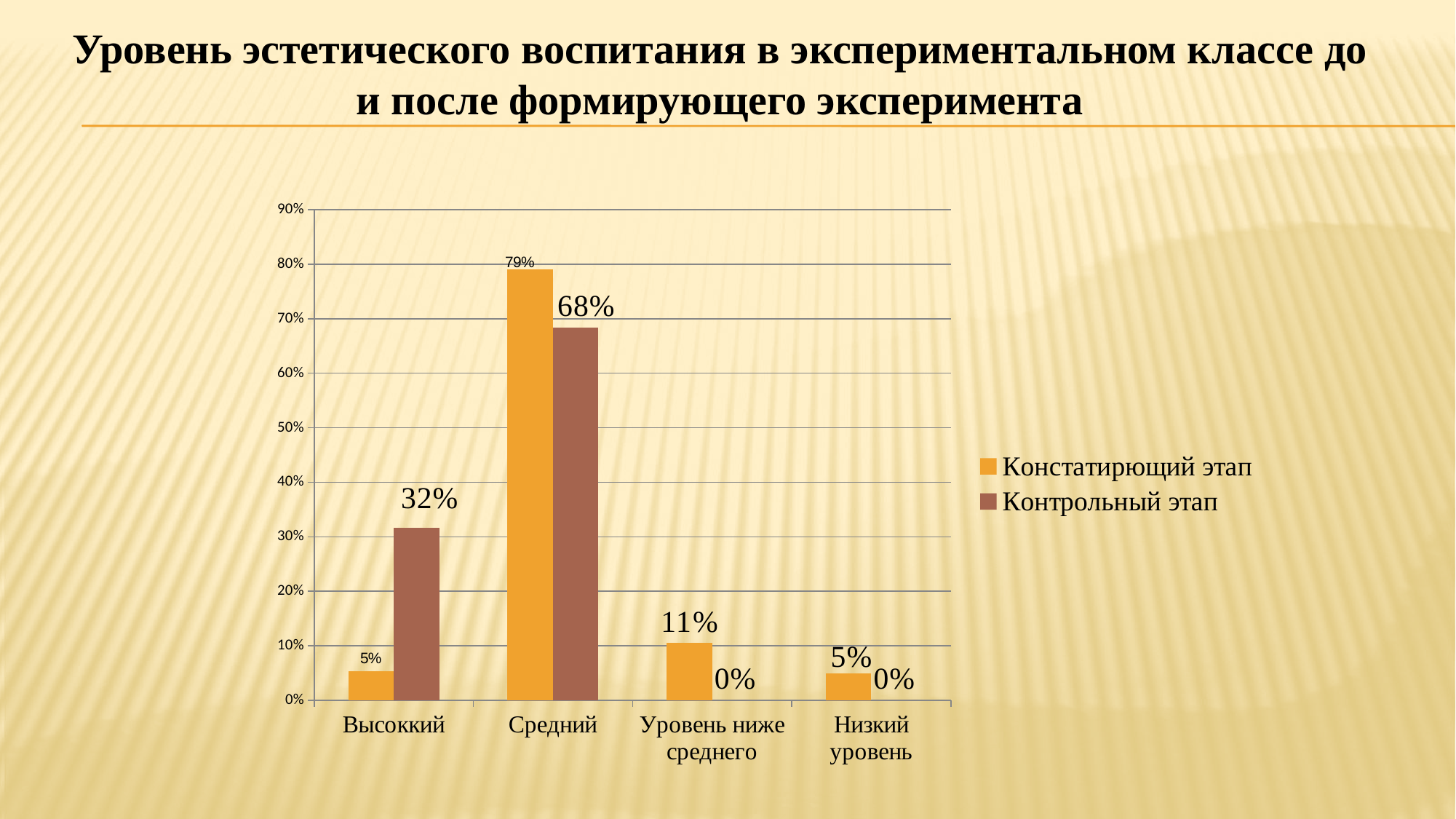

Уровень эстетического воспитания в экспериментальном классе до и после формирующего эксперимента

### Chart

| Category | Констатирющий этап | Контрольный этап |
|---|---|---|
| Высоккий | 0.05300000000000001 | 0.31600000000000017 |
| Средний | 0.79 | 0.684 |
| Уровень ниже среднего | 0.10500000000000002 | 0.0 |
| Низкий уровень | 0.05 | 0.0 |